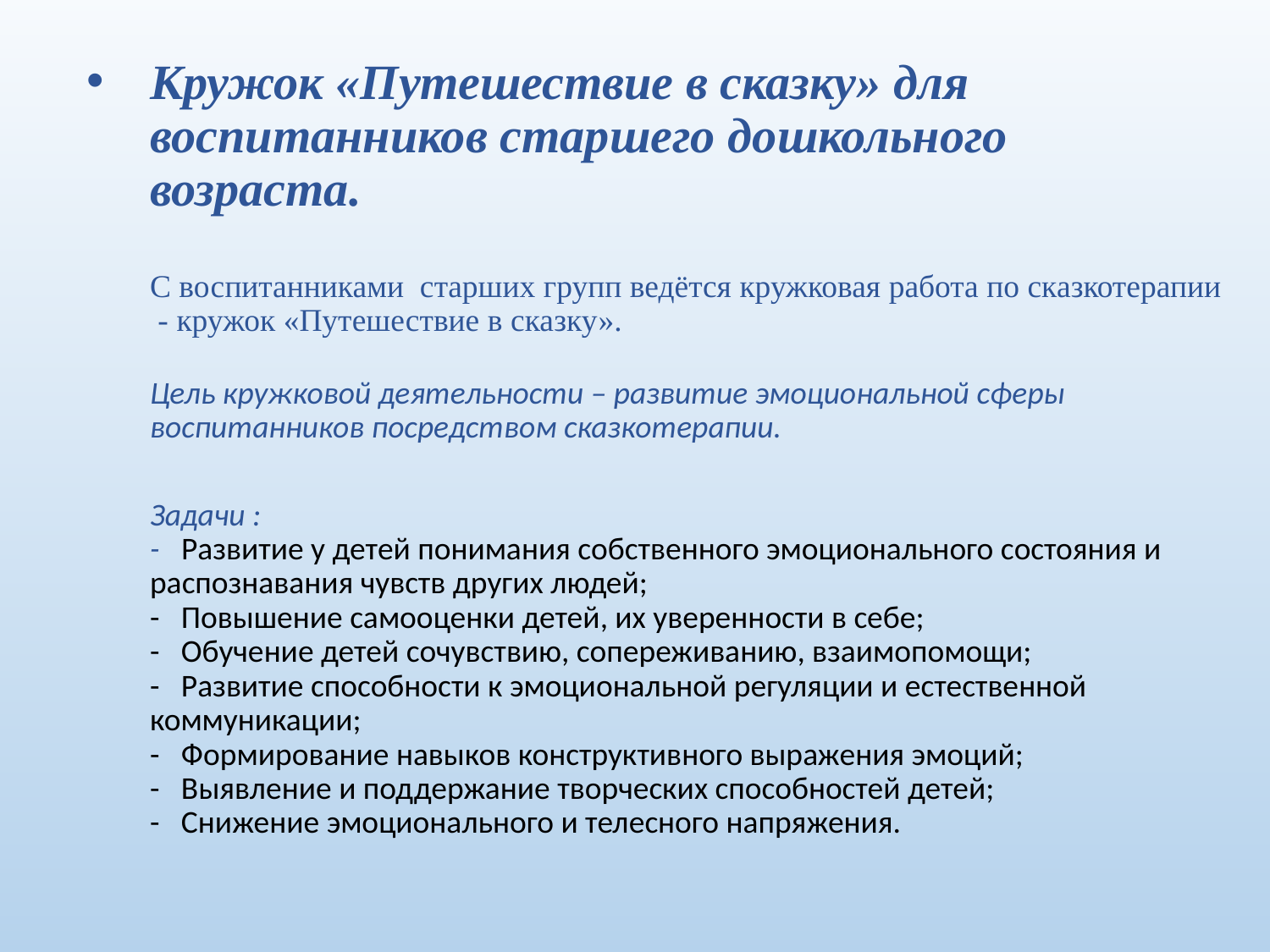

Кружок «Путешествие в сказку» для воспитанников старшего дошкольного возраста.
С воспитанниками  старших групп ведётся кружковая работа по сказкотерапии  - кружок «Путешествие в сказку».
Цель кружковой деятельности – развитие эмоциональной сферы воспитанников посредством сказкотерапии.
Задачи :
-   Развитие у детей понимания собственного эмоционального состояния и распознавания чувств других людей;
-   Повышение самооценки детей, их уверенности в себе;
-   Обучение детей сочувствию, сопереживанию, взаимопомощи;
-   Развитие способности к эмоциональной регуляции и естественной коммуникации;
-   Формирование навыков конструктивного выражения эмоций;
-   Выявление и поддержание творческих способностей детей;
-   Снижение эмоционального и телесного напряжения.